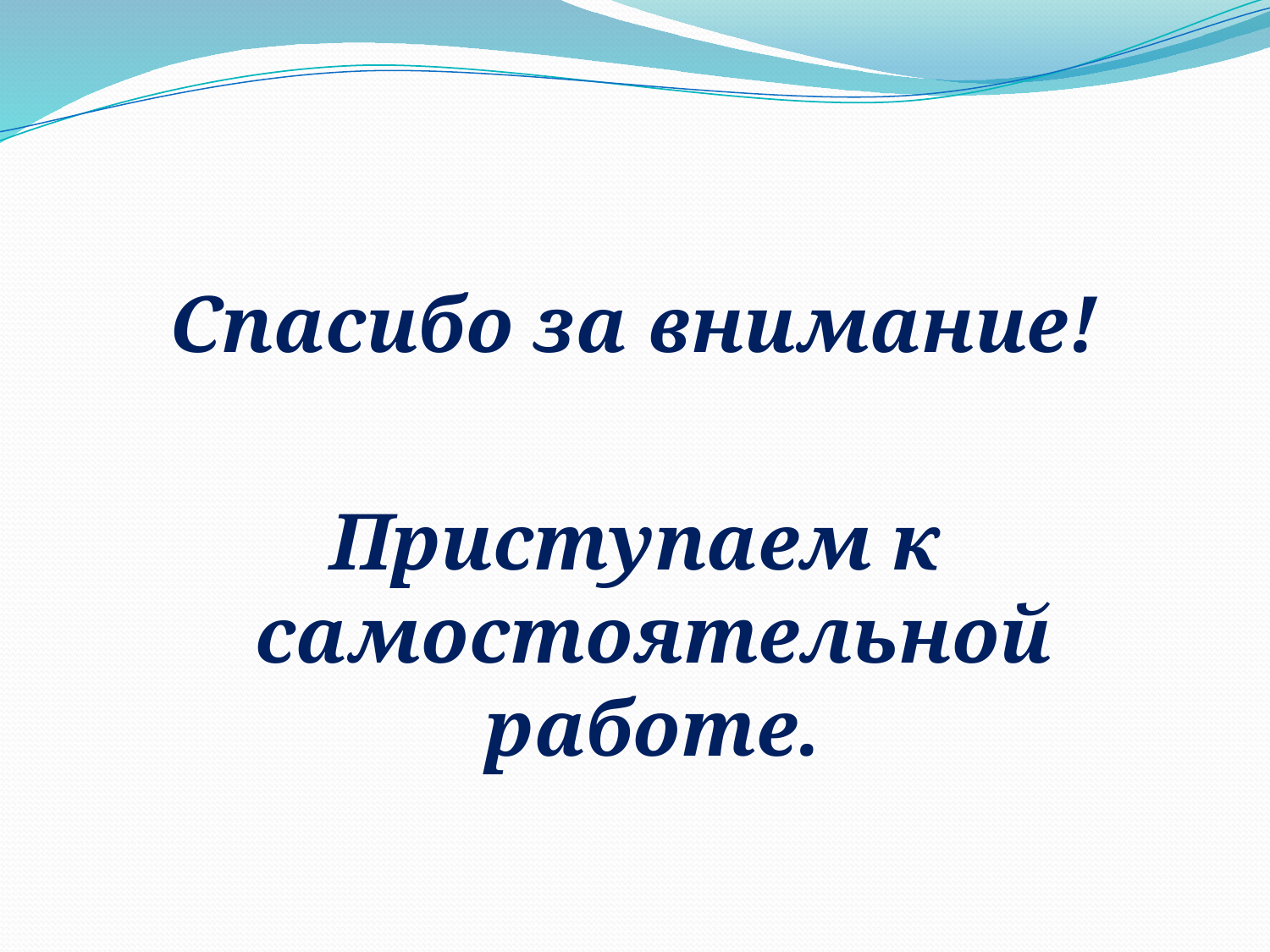

Спасибо за внимание!

Приступаем к самостоятельной работе.